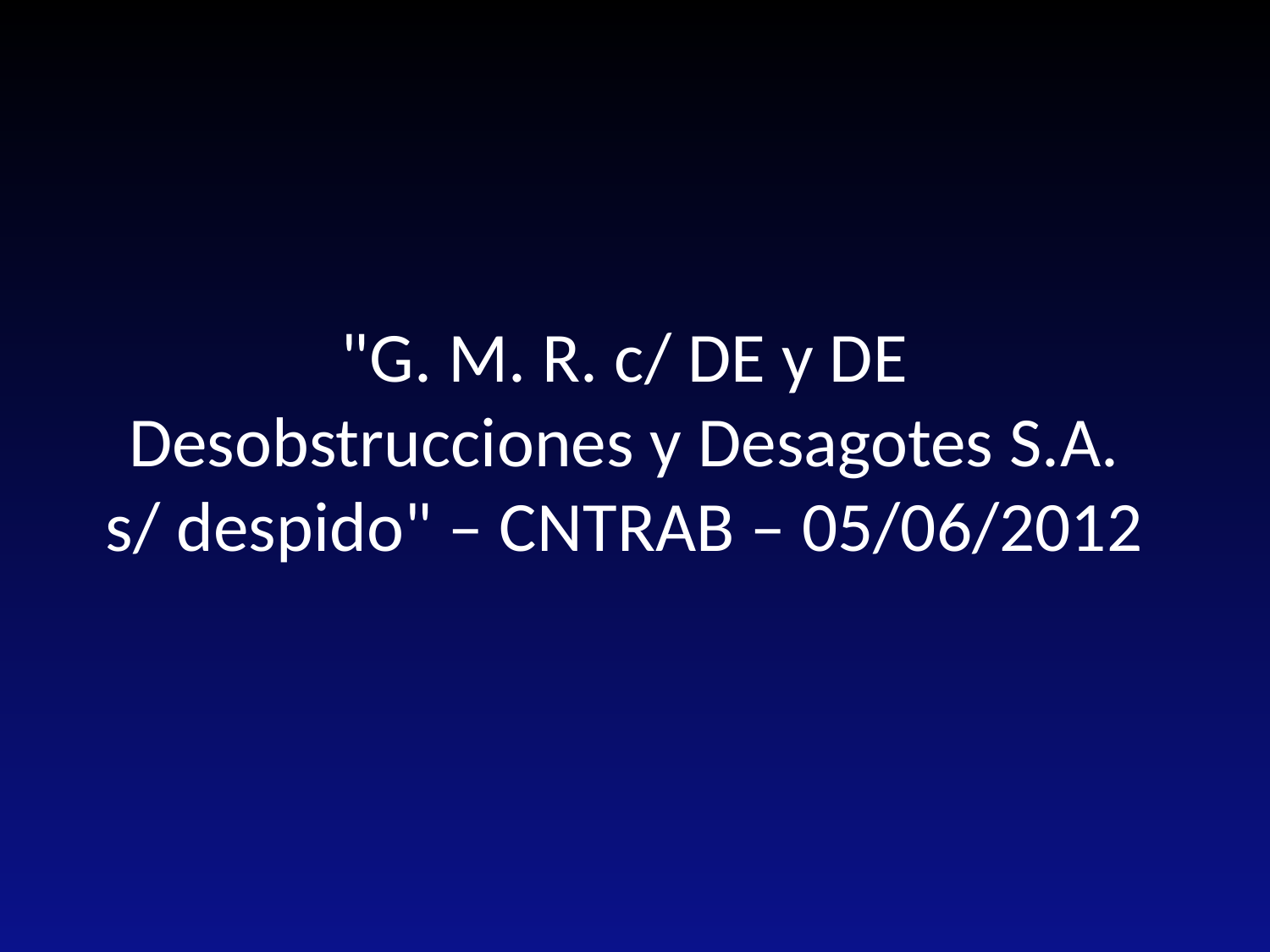

# "G. M. R. c/ DE y DE Desobstrucciones y Desagotes S.A. s/ despido" – CNTRAB – 05/06/2012